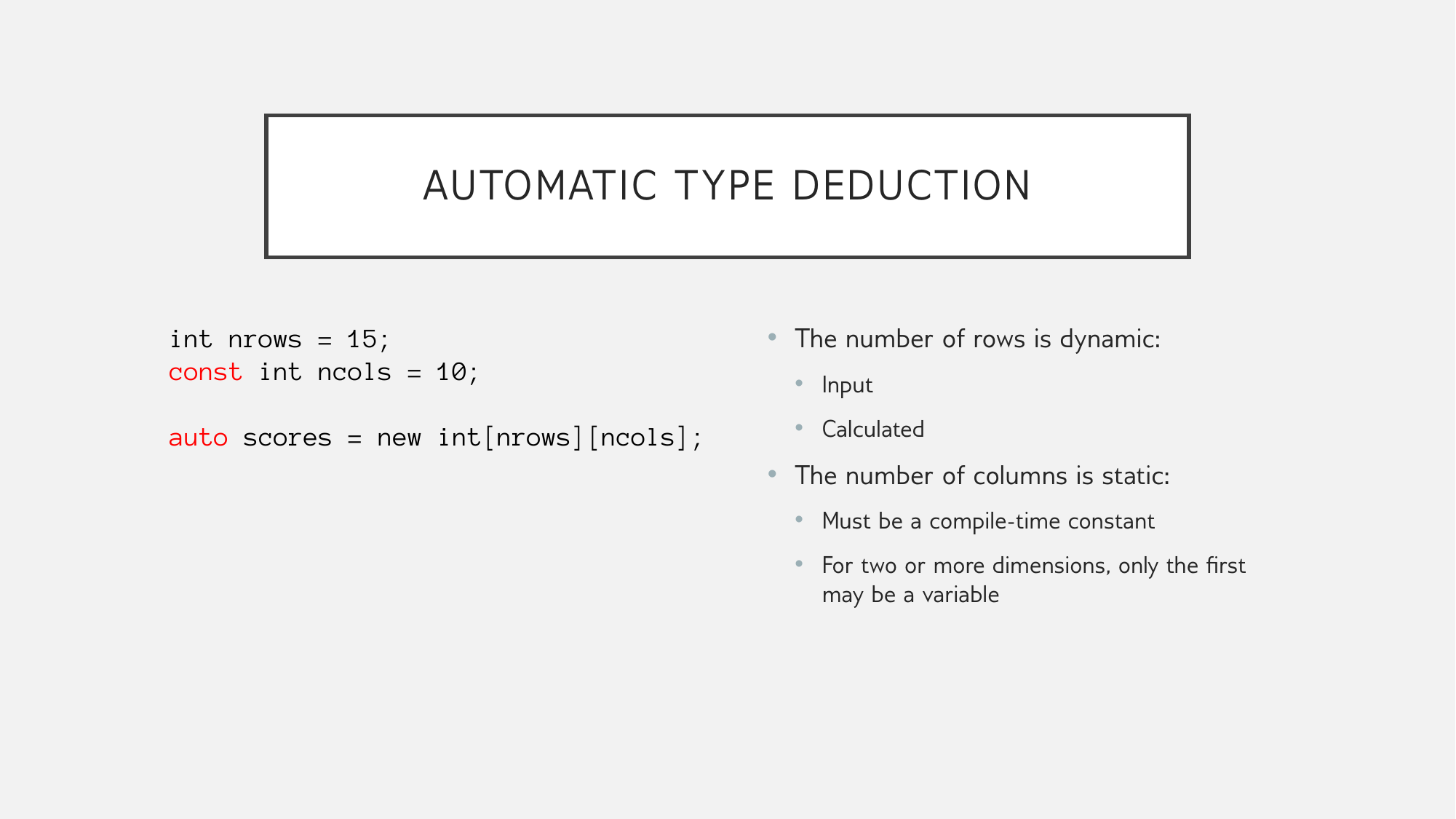

# Automatic Type Deduction
int nrows = 15;
const int ncols = 10;

auto scores = new int[nrows][ncols];
The number of rows is dynamic:
Input
Calculated
The number of columns is static:
Must be a compile-time constant
For two or more dimensions, only the first may be a variable